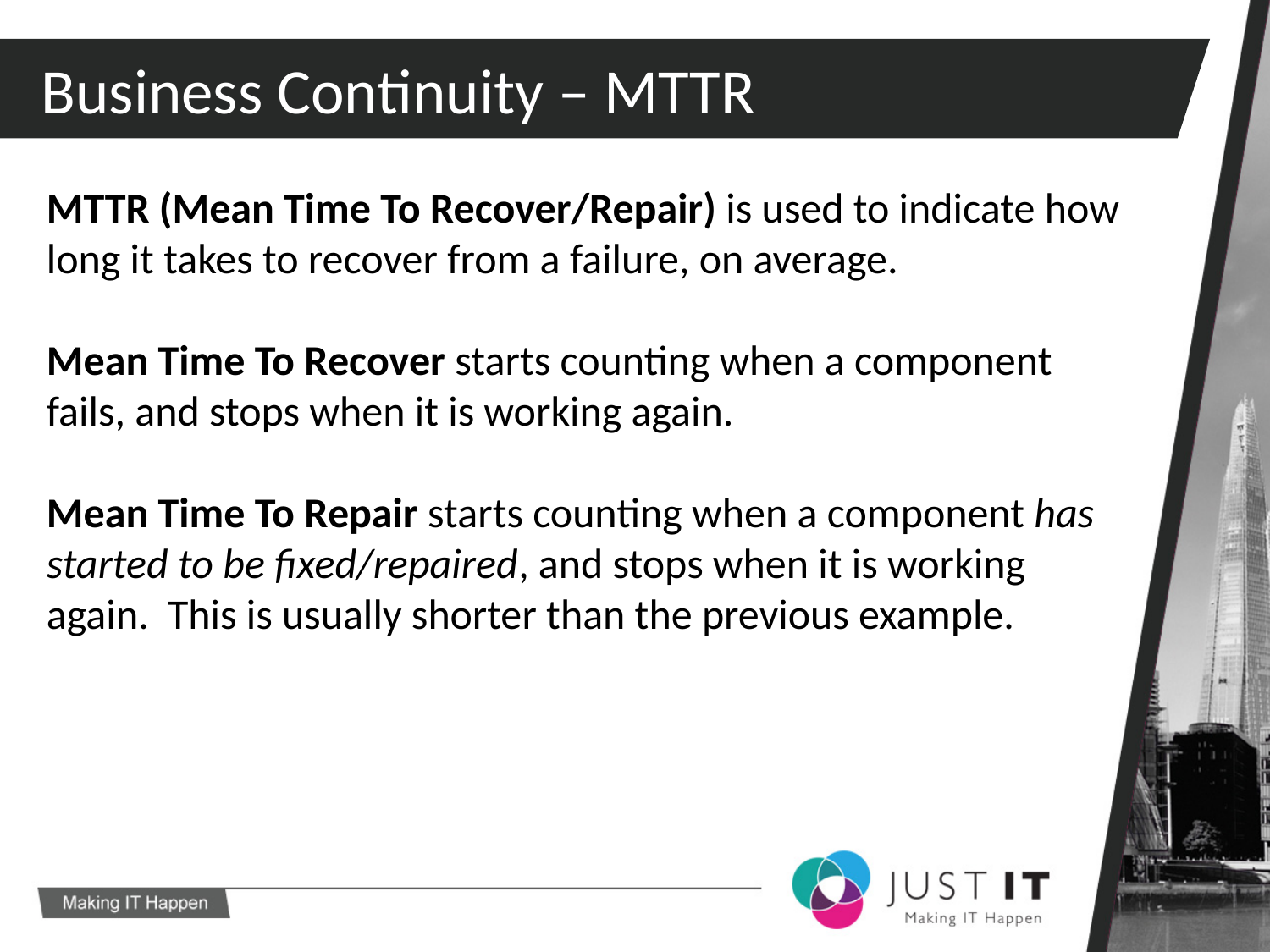

Business Continuity – MTTR
MTTR (Mean Time To Recover/Repair) is used to indicate how long it takes to recover from a failure, on average.

Mean Time To Recover starts counting when a component fails, and stops when it is working again.

Mean Time To Repair starts counting when a component has started to be fixed/repaired, and stops when it is working again.  This is usually shorter than the previous example.